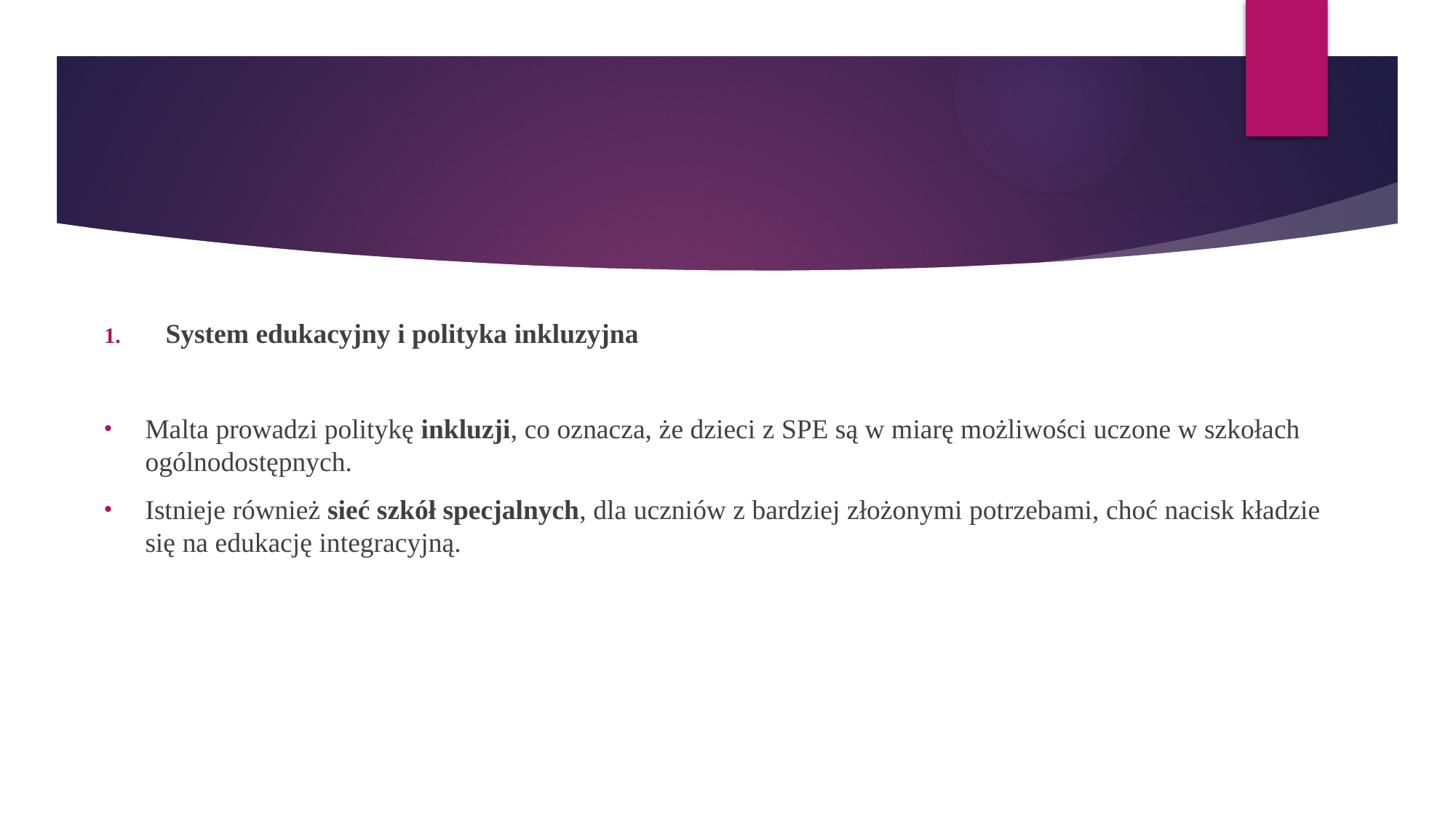

System edukacyjny i polityka inkluzyjna

Malta prowadzi politykę inkluzji, co oznacza, że dzieci z SPE są w miarę możliwości uczone w szkołach ogólnodostępnych.
Istnieje również sieć szkół specjalnych, dla uczniów z bardziej złożonymi potrzebami, choć nacisk kładzie się na edukację integracyjną.